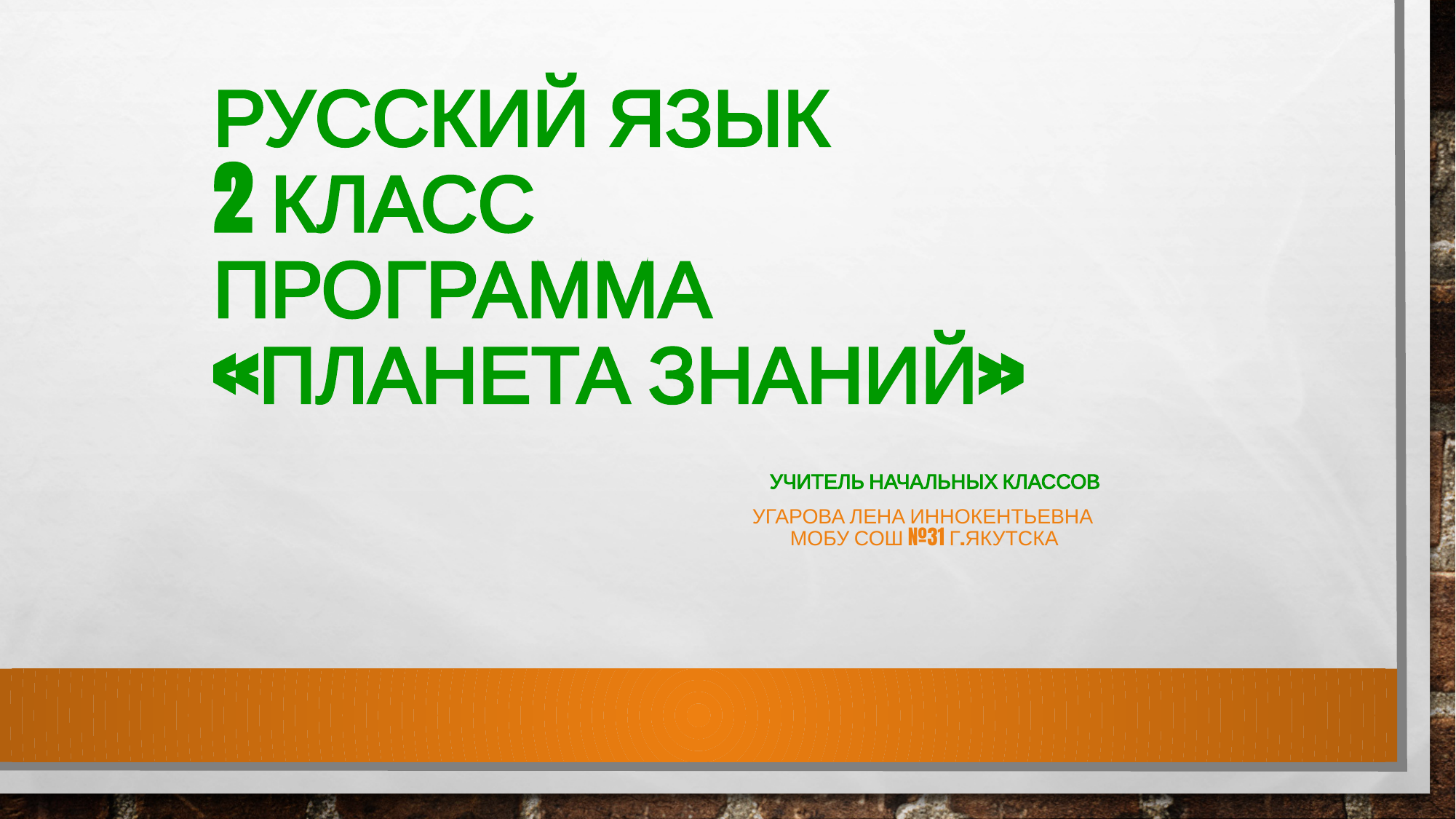

# Русский язык 2 класс Программа         «Планета знаний» Учитель начальных классов Угарова Лена Иннокентьевна МОБУ СОШ №31 г.Якутска